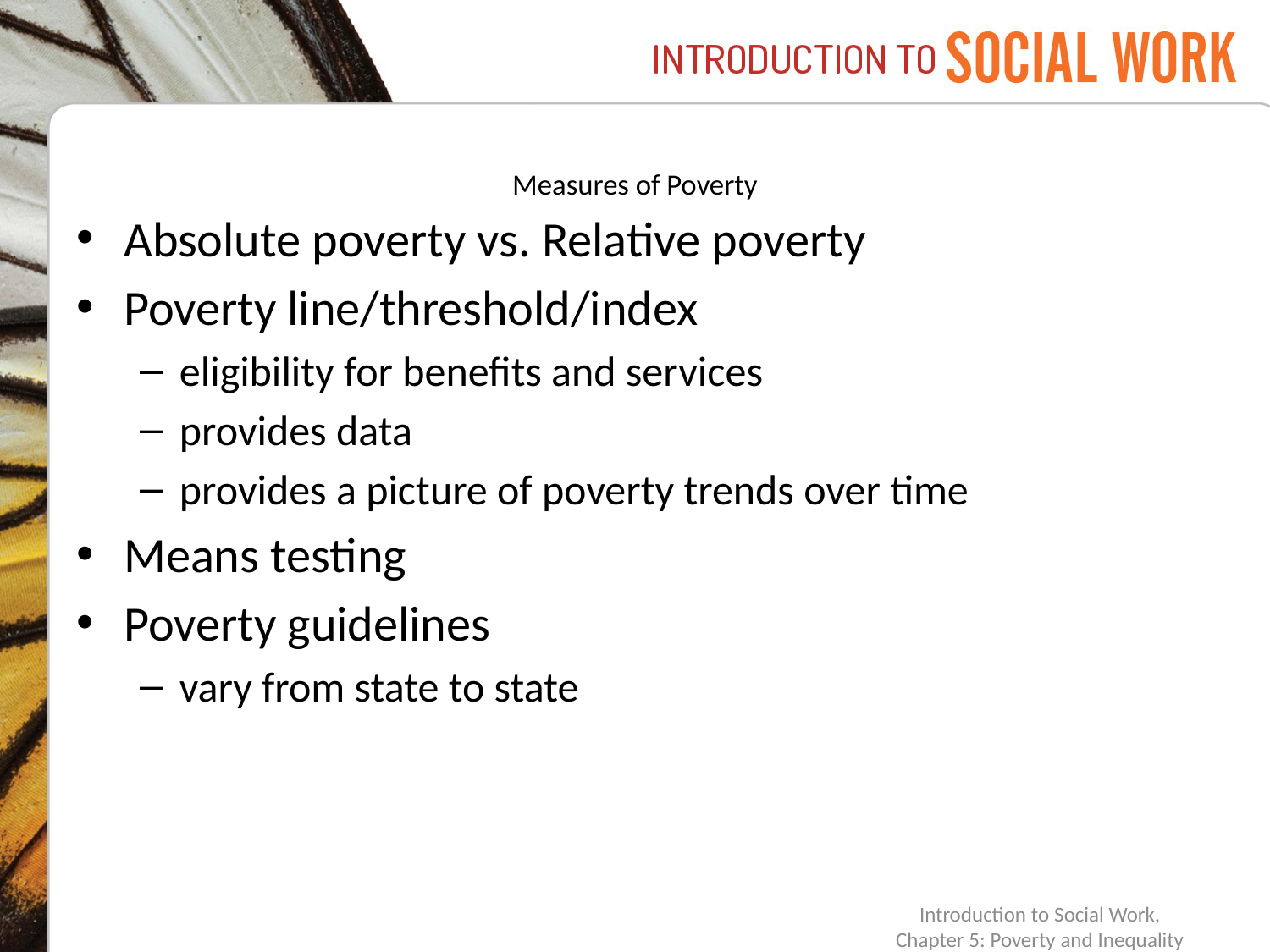

# Measures of Poverty
Absolute poverty vs. Relative poverty
Poverty line/threshold/index
eligibility for benefits and services
provides data
provides a picture of poverty trends over time
Means testing
Poverty guidelines
vary from state to state

Introduction to Social Work,
Chapter 5: Poverty and Inequality